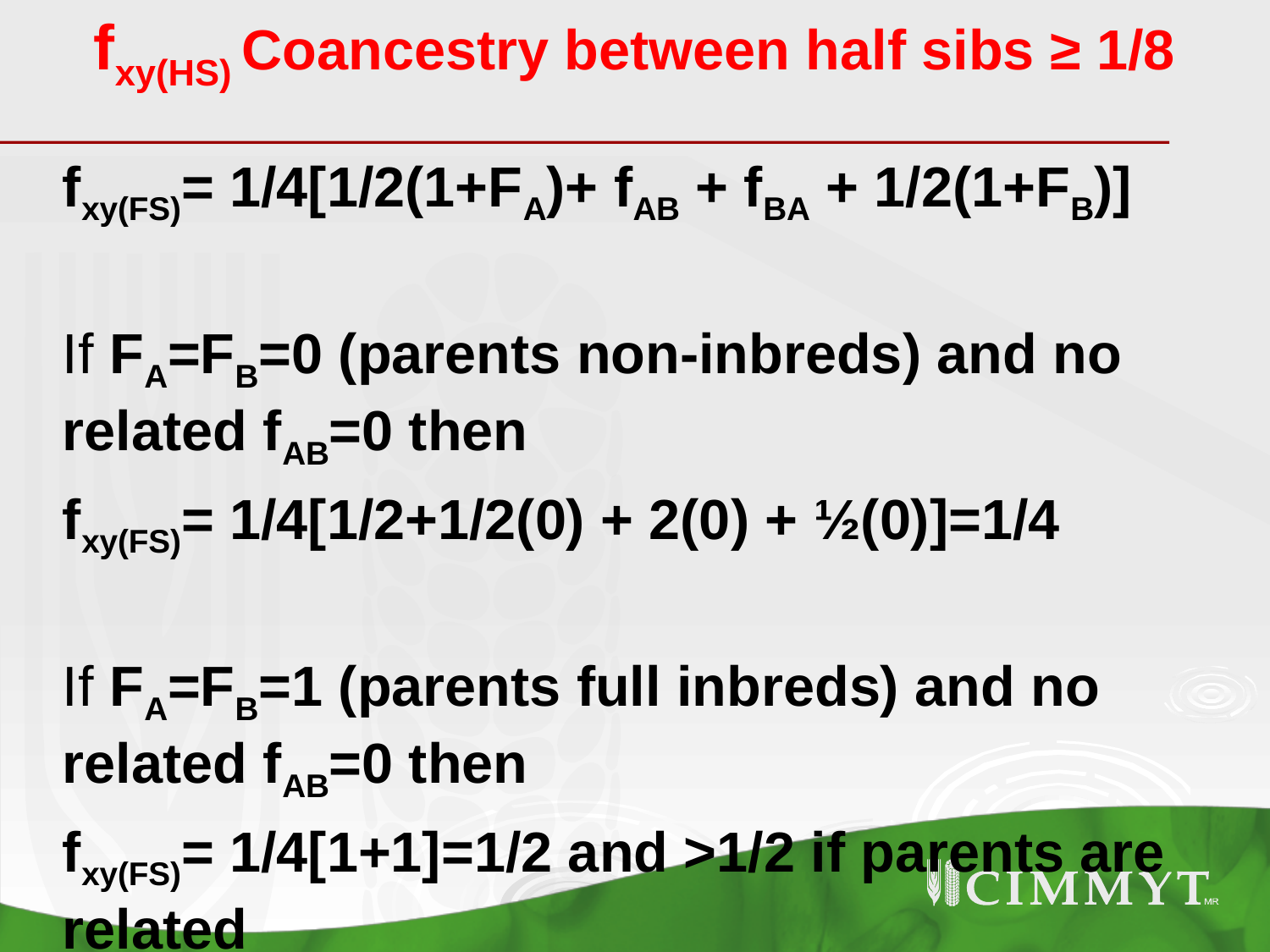

# fxy(HS) Coancestry between half sibs ≥ 1/8
fxy(FS)= 1/4[1/2(1+FA)+ fAB + fBA + 1/2(1+FB)]

If FA=FB=0 (parents non-inbreds) and no related fAB=0 then
fxy(FS)= 1/4[1/2+1/2(0) + 2(0) + ½(0)]=1/4

If FA=FB=1 (parents full inbreds) and no related fAB=0 then
fxy(FS)= 1/4[1+1]=1/2 and >1/2 if parents are related